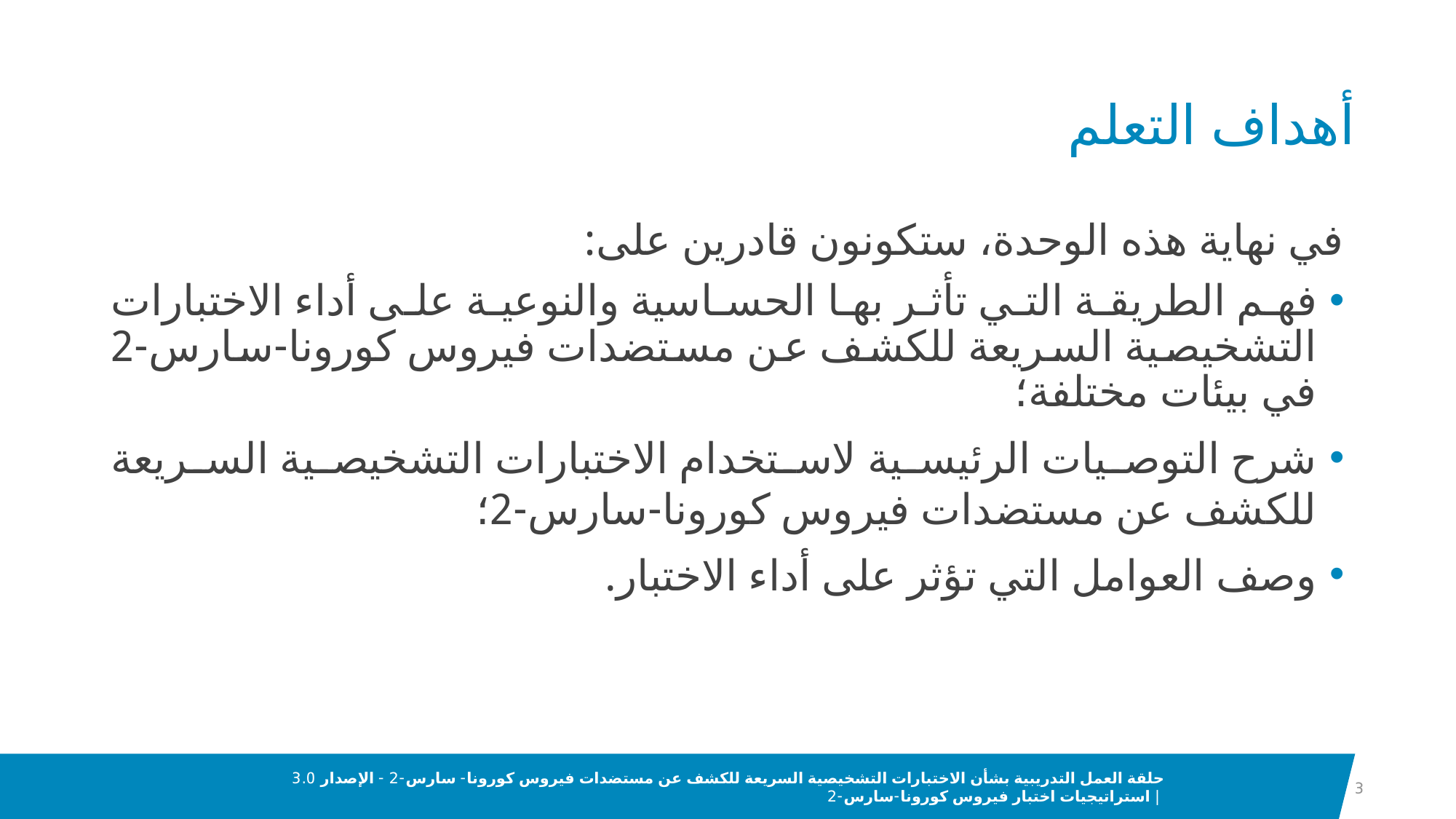

# أهداف التعلم
في نهاية هذه الوحدة، ستكونون قادرين على:
فهم الطريقة التي تأثر بها الحساسية والنوعية على أداء الاختبارات التشخيصية السريعة للكشف عن مستضدات فيروس كورونا-سارس-2 في بيئات مختلفة؛
شرح التوصيات الرئيسية لاستخدام الاختبارات التشخيصية السريعة للكشف عن مستضدات فيروس كورونا-سارس-2؛
وصف العوامل التي تؤثر على أداء الاختبار.
3
حلقة العمل التدريبية بشأن الاختبارات التشخيصية السريعة للكشف عن مستضدات فيروس كورونا- سارس-2 - الإصدار 3.0 | استراتيجيات اختبار فيروس كورونا-سارس-2